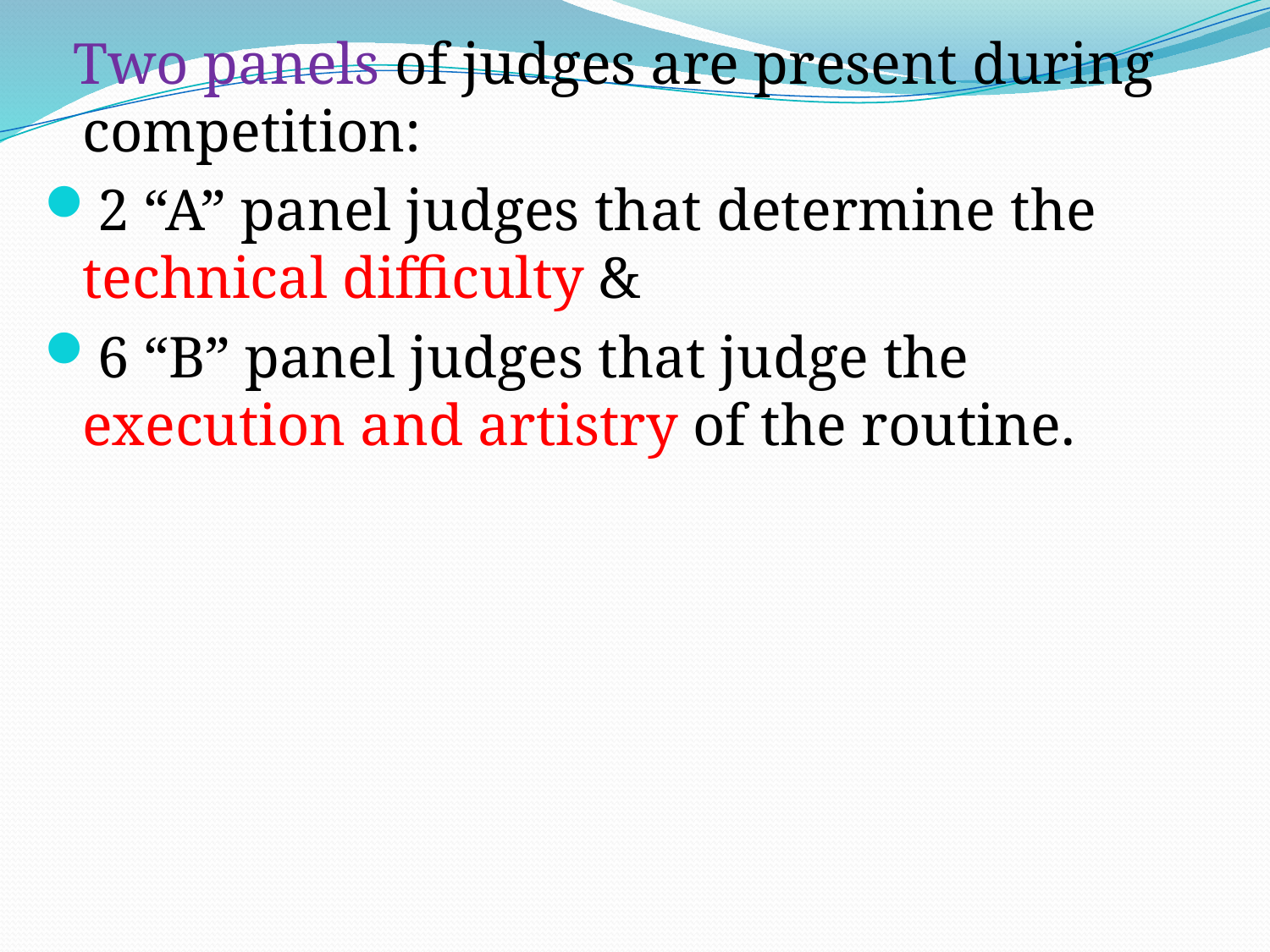

Two panels of judges are present during competition:
2 “A” panel judges that determine the technical difficulty &
6 “B” panel judges that judge the execution and artistry of the routine.